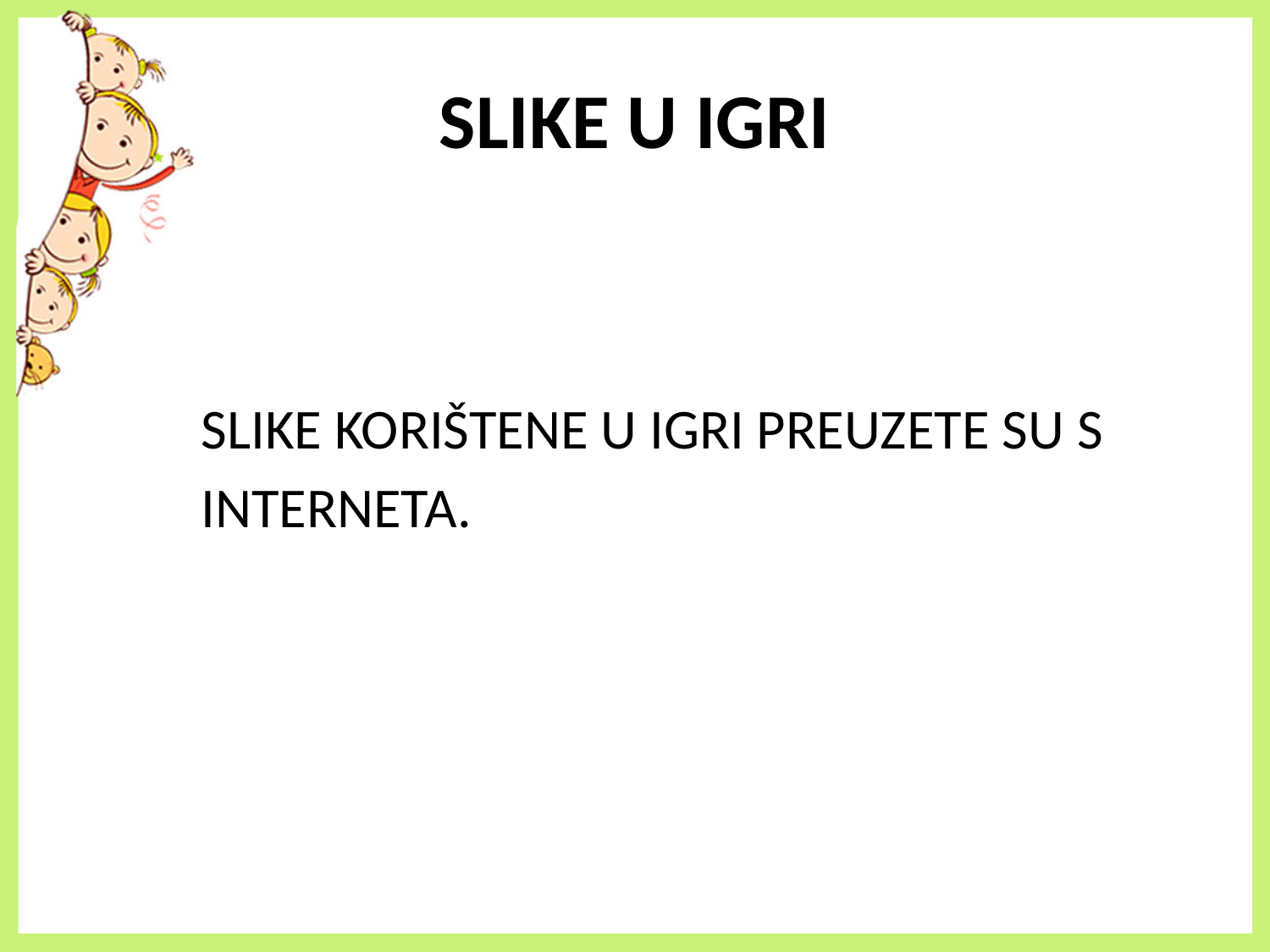

# SLIKE U IGRI

SLIKE KORIŠTENE U IGRI PREUZETE SU S
INTERNETA.